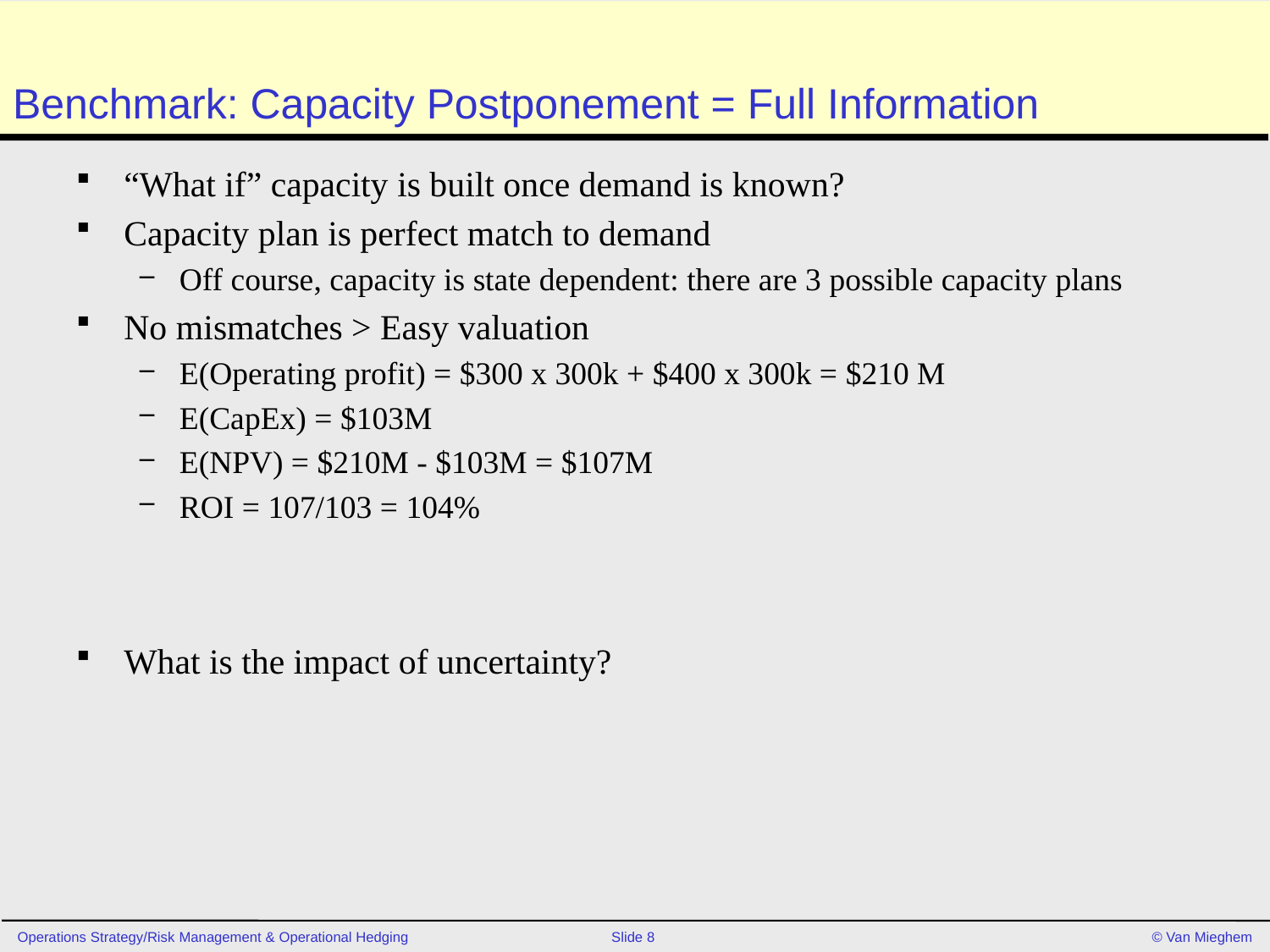

# Benchmark: Capacity Postponement = Full Information
“What if” capacity is built once demand is known?
Capacity plan is perfect match to demand
Off course, capacity is state dependent: there are 3 possible capacity plans
No mismatches > Easy valuation
E(Operating profit) = $300 x 300k + $400 x 300k = $210 M
E(CapEx) = $103M
E(NPV) = $210M - $103M = $107M
ROI = 107/103 = 104%

What is the impact of uncertainty?